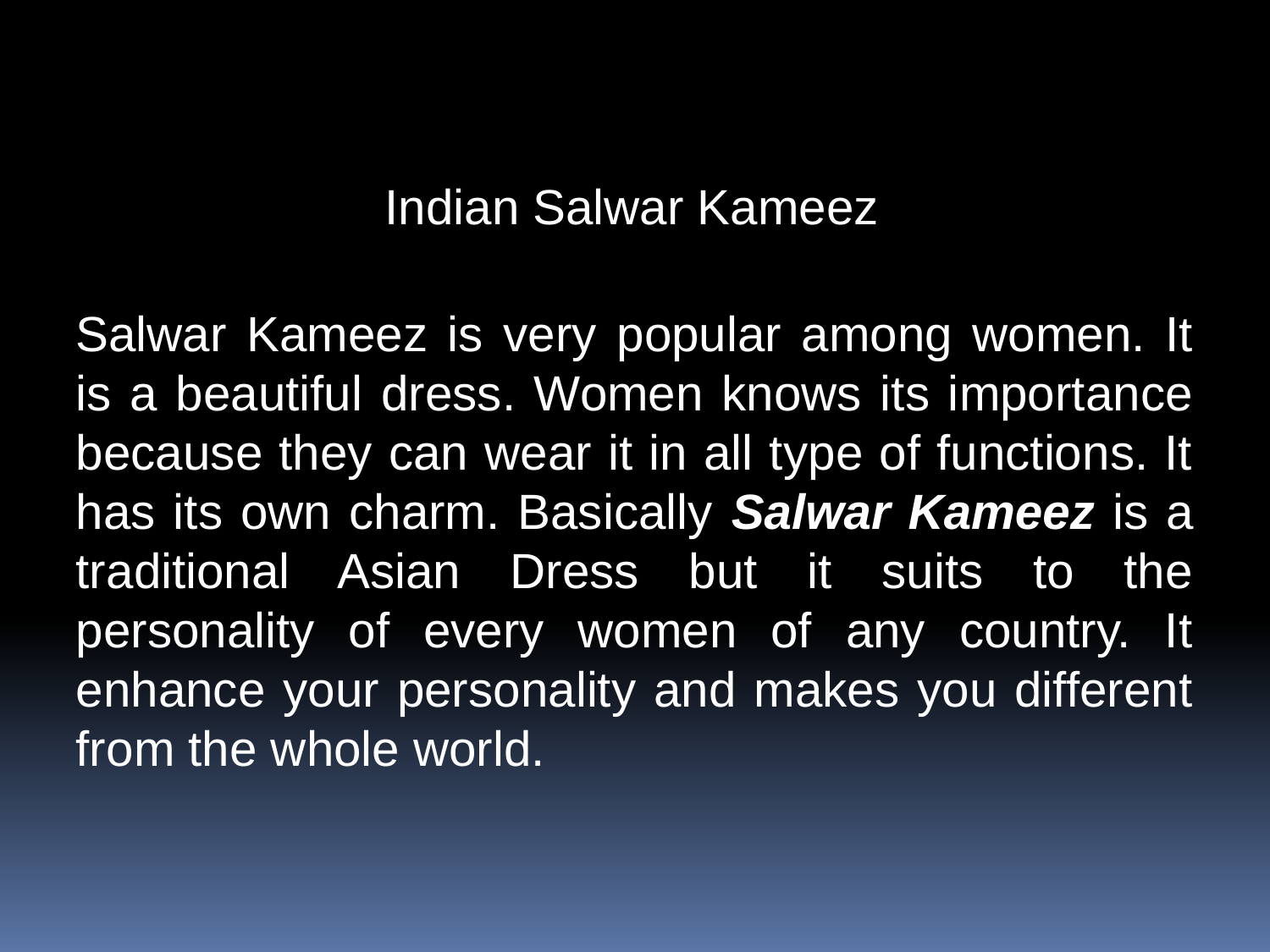

Indian Salwar Kameez
Salwar Kameez is very popular among women. It is a beautiful dress. Women knows its importance because they can wear it in all type of functions. It has its own charm. Basically Salwar Kameez is a traditional Asian Dress but it suits to the personality of every women of any country. It enhance your personality and makes you different from the whole world.